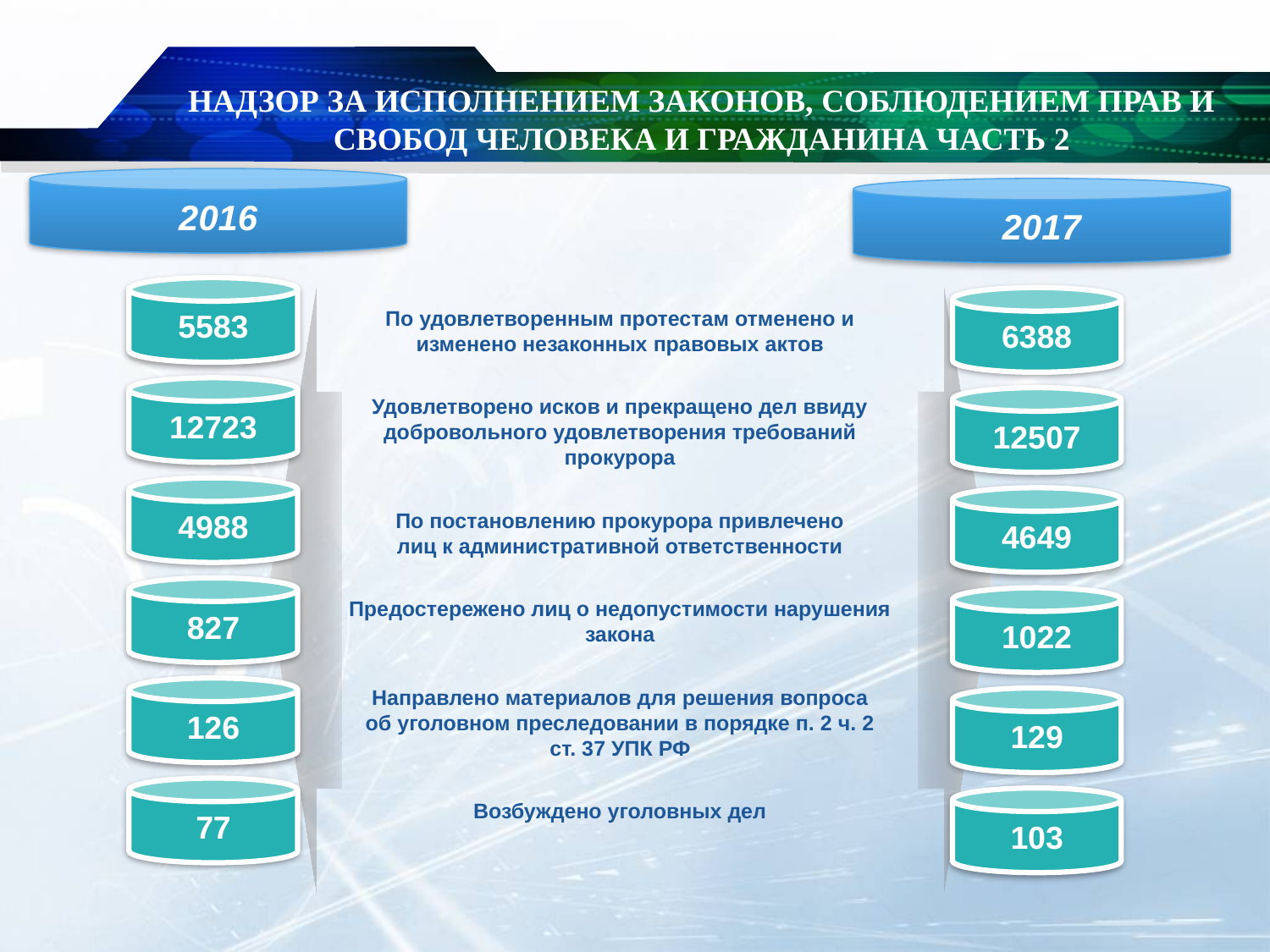

# НАДЗОР ЗА ИСПОЛНЕНИЕМ ЗАКОНОВ, СОБЛЮДЕНИЕМ ПРАВ И СВОБОД ЧЕЛОВЕКА И ГРАЖДАНИНА ЧАСТЬ 2
2016
2017
5583

6388

По удовлетворенным протестам отменено и изменено незаконных правовых актов
12723
Удовлетворено исков и прекращено дел ввиду добровольного удовлетворения требований прокурора
12507
4988
4649
По постановлению прокурора привлечено лиц к административной ответственности
827
1022
Предостережено лиц о недопустимости нарушения закона
Направлено материалов для решения вопроса об уголовном преследовании в порядке п. 2 ч. 2 ст. 37 УПК РФ
126
129
77
103
Возбуждено уголовных дел